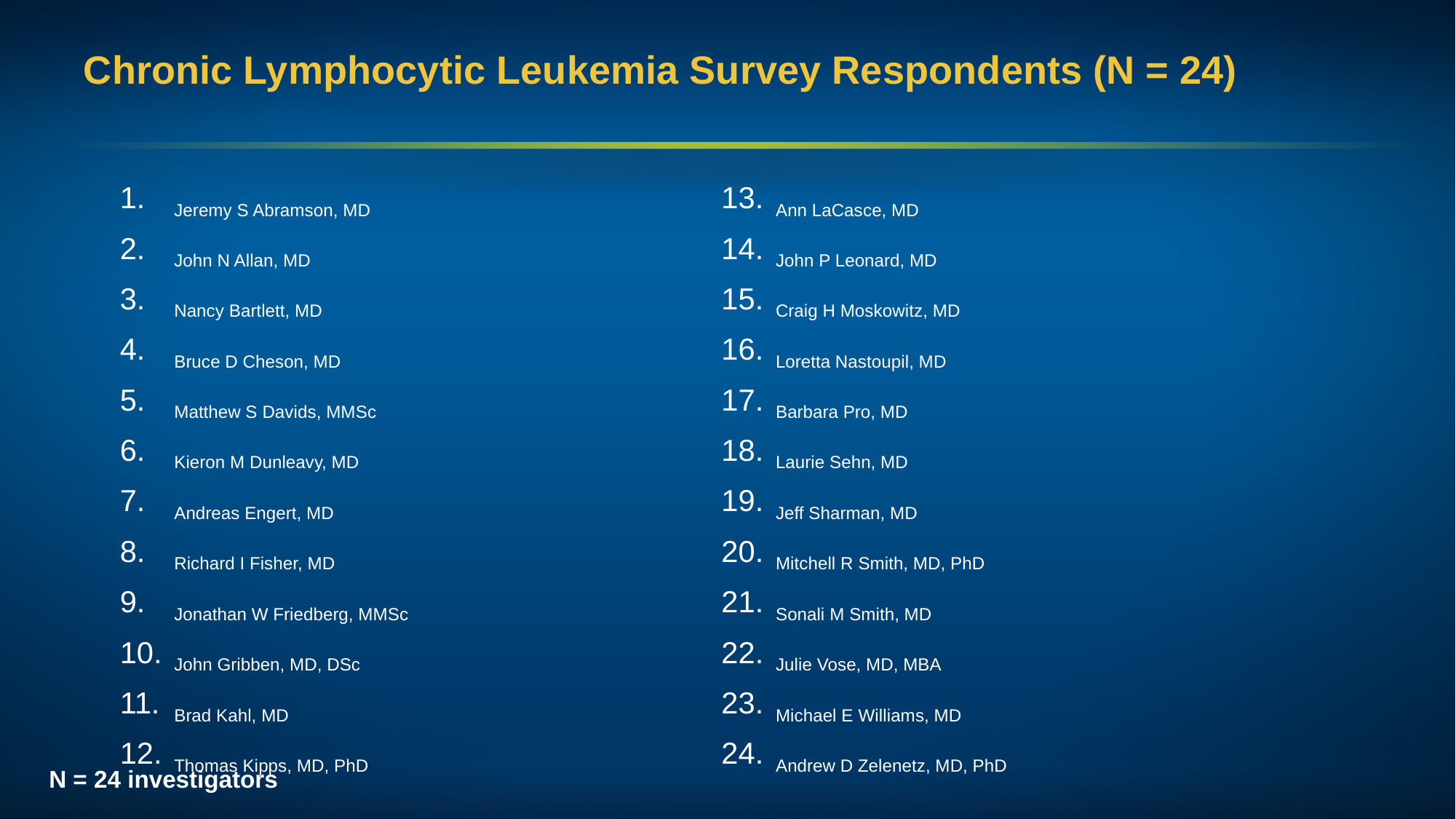

# Chronic Lymphocytic Leukemia Survey Respondents (N = 24)
Jeremy S Abramson, MD
John N Allan, MD
Nancy Bartlett, MD
Bruce D Cheson, MD
Matthew S Davids, MMSc
Kieron M Dunleavy, MD
Andreas Engert, MD
Richard I Fisher, MD
Jonathan W Friedberg, MMSc
John Gribben, MD, DSc
Brad Kahl, MD
Thomas Kipps, MD, PhD
Ann LaCasce, MD
John P Leonard, MD
Craig H Moskowitz, MD
Loretta Nastoupil, MD
Barbara Pro, MD
Laurie Sehn, MD
Jeff Sharman, MD
Mitchell R Smith, MD, PhD
Sonali M Smith, MD
Julie Vose, MD, MBA
Michael E Williams, MD
Andrew D Zelenetz, MD, PhD
N = 24 investigators